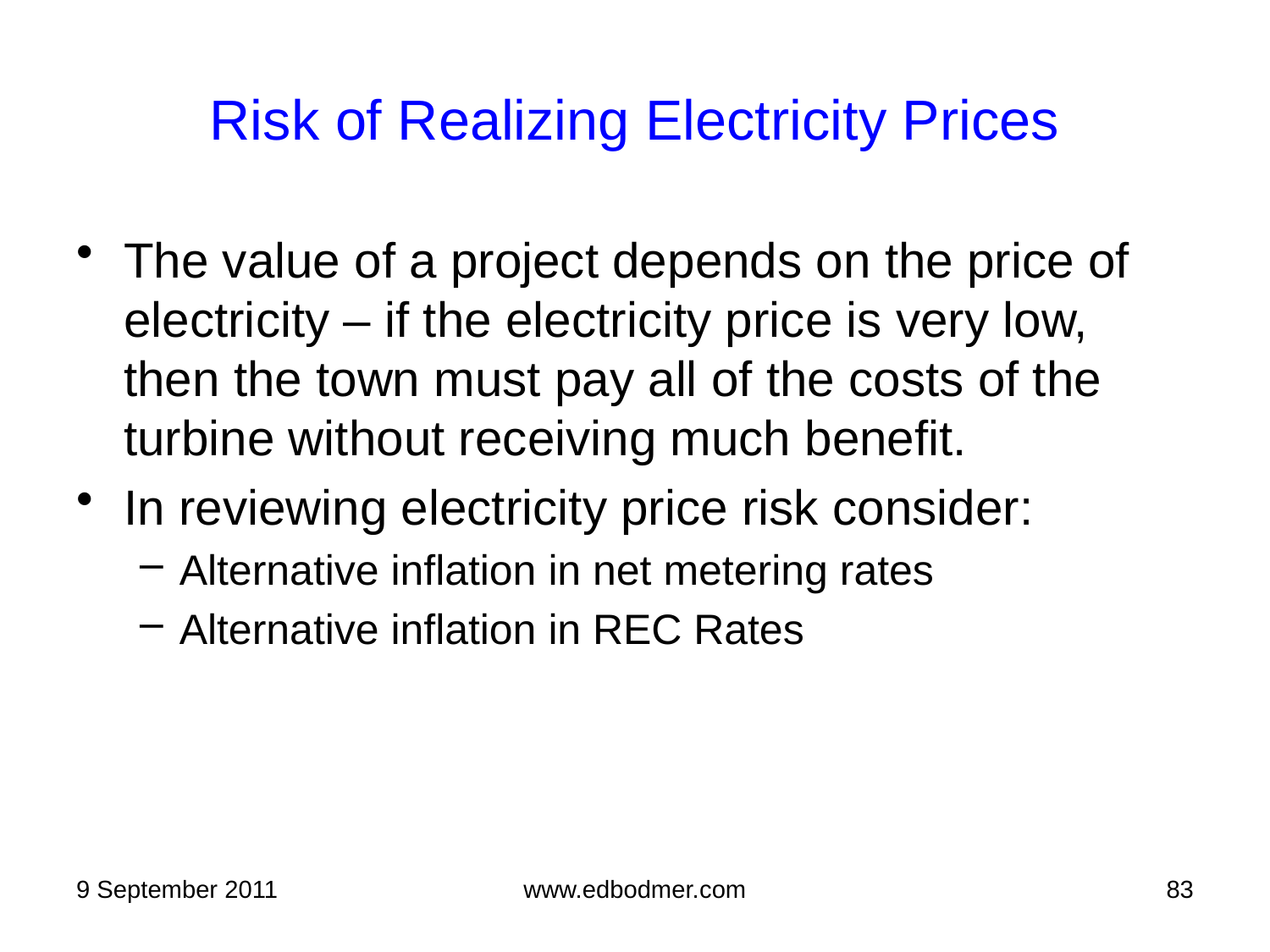

Risk of Realizing Electricity Prices
The value of a project depends on the price of electricity – if the electricity price is very low, then the town must pay all of the costs of the turbine without receiving much benefit.
In reviewing electricity price risk consider:
Alternative inflation in net metering rates
Alternative inflation in REC Rates
9 September 2011
www.edbodmer.com
83